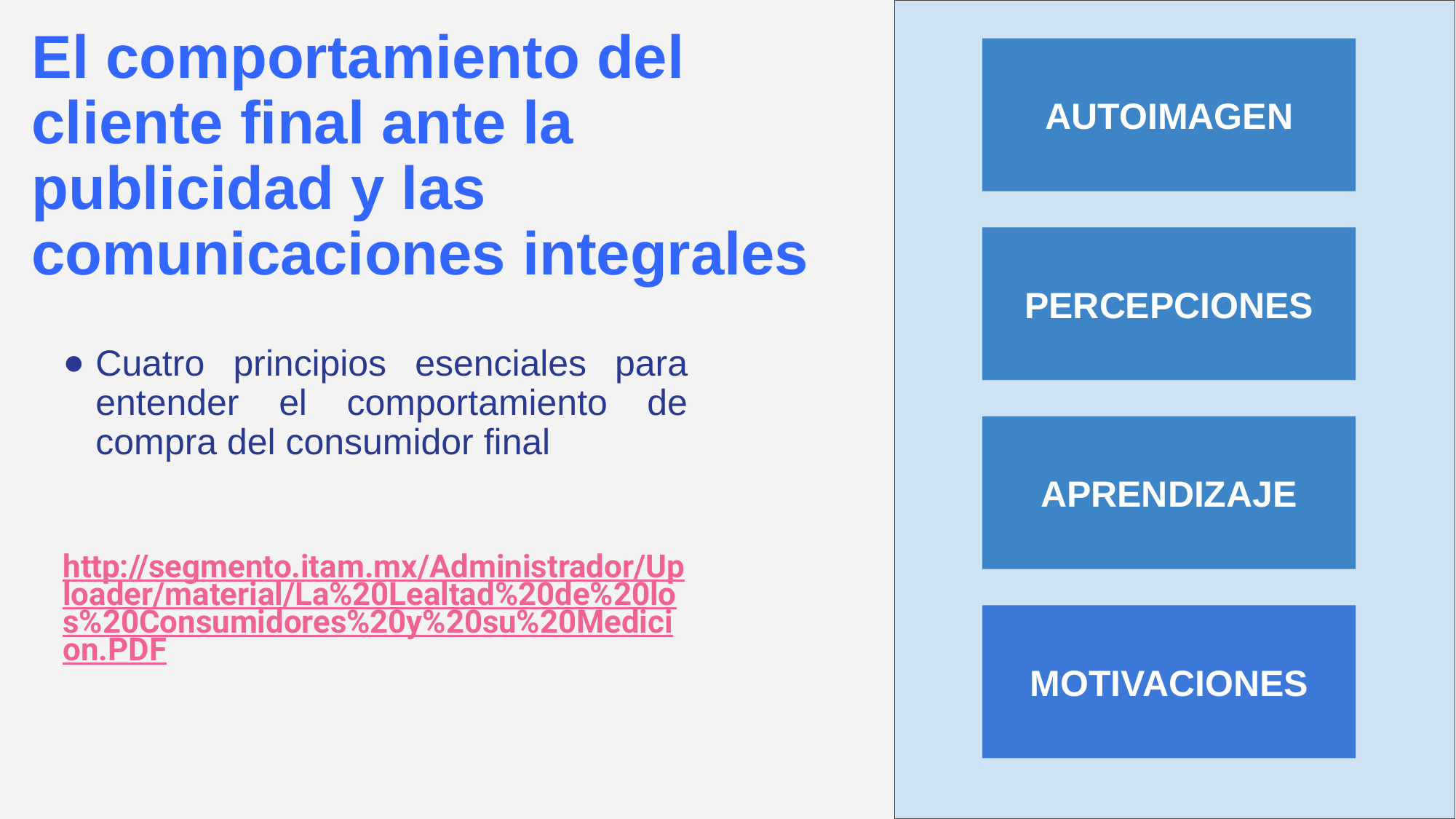

# El comportamiento del cliente final ante la publicidad y las comunicaciones integrales

AUTOIMAGEN

PERCEPCIONES

Cuatro principios esenciales para entender el comportamiento de compra del consumidor final

http://segmento.itam.mx/Administrador/Uploader/material/La%20Lealtad%20de%20los%20Consumidores%20y%20su%20Medicion.PDF

APRENDIZAJE

MOTIVACIONES